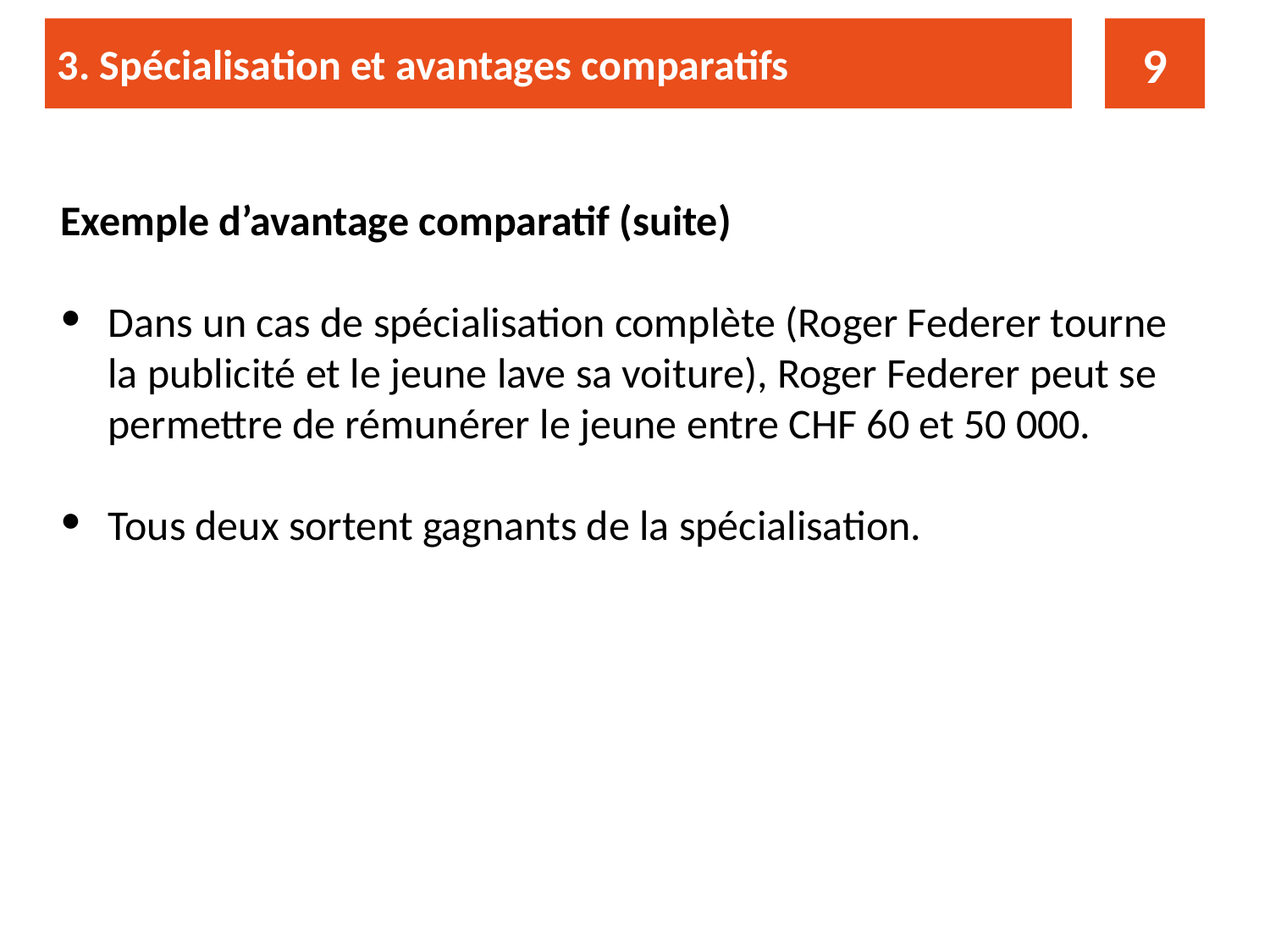

3. Spécialisation et avantages comparatifs
9

Exemple d’avantage comparatif (suite)

Dans un cas de spécialisation complète (Roger Federer tourne la publicité et le jeune lave sa voiture), Roger Federer peut se permettre de rémunérer le jeune entre CHF 60 et 50 000.

Tous deux sortent gagnants de la spécialisation.